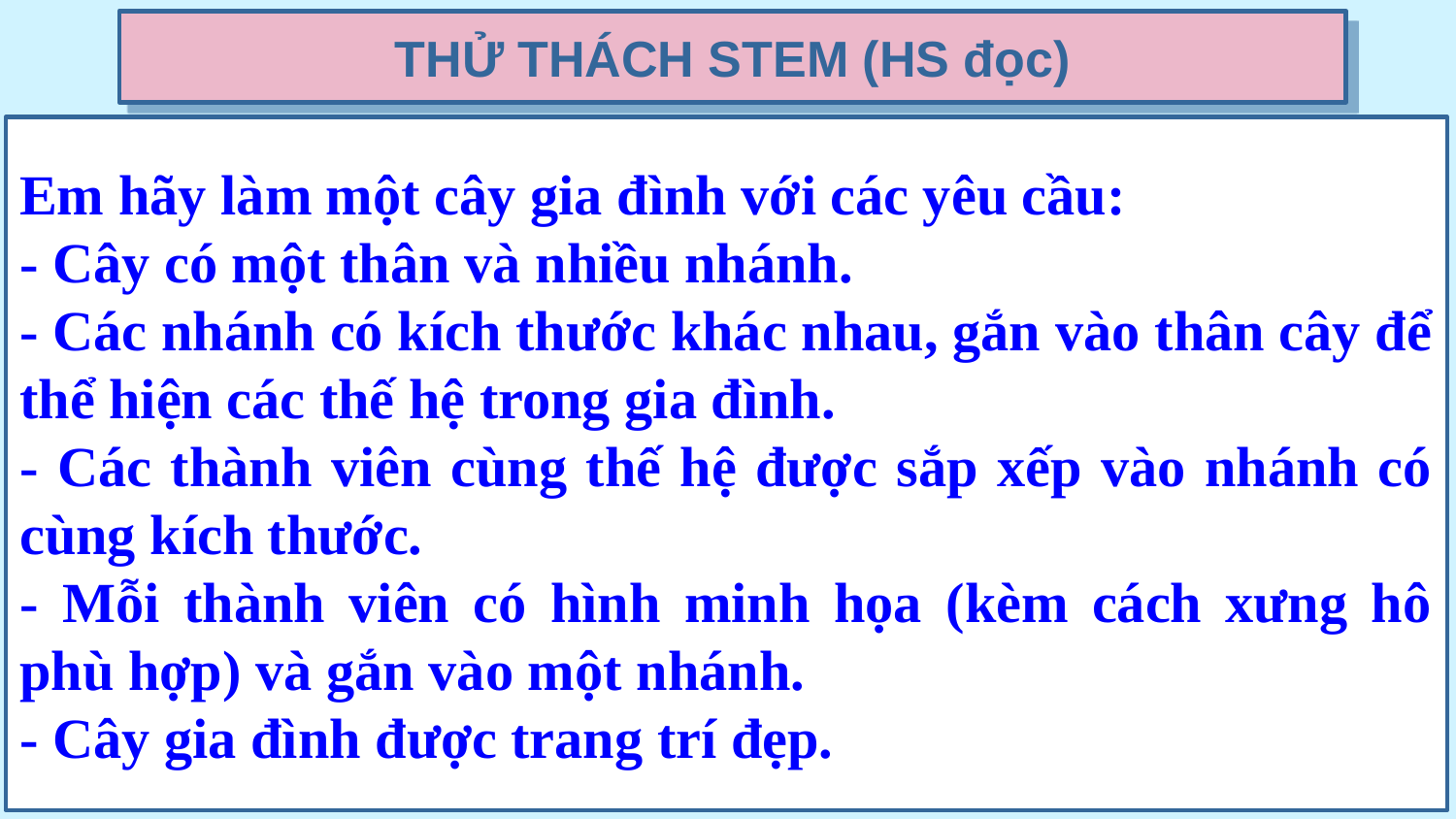

# THỬ THÁCH STEM (HS đọc)
Em hãy làm một cây gia đình với các yêu cầu:
- Cây có một thân và nhiều nhánh.
- Các nhánh có kích thước khác nhau, gắn vào thân cây để thể hiện các thế hệ trong gia đình.
- Các thành viên cùng thế hệ được sắp xếp vào nhánh có cùng kích thước.
- Mỗi thành viên có hình minh họa (kèm cách xưng hô phù hợp) và gắn vào một nhánh.
- Cây gia đình được trang trí đẹp.